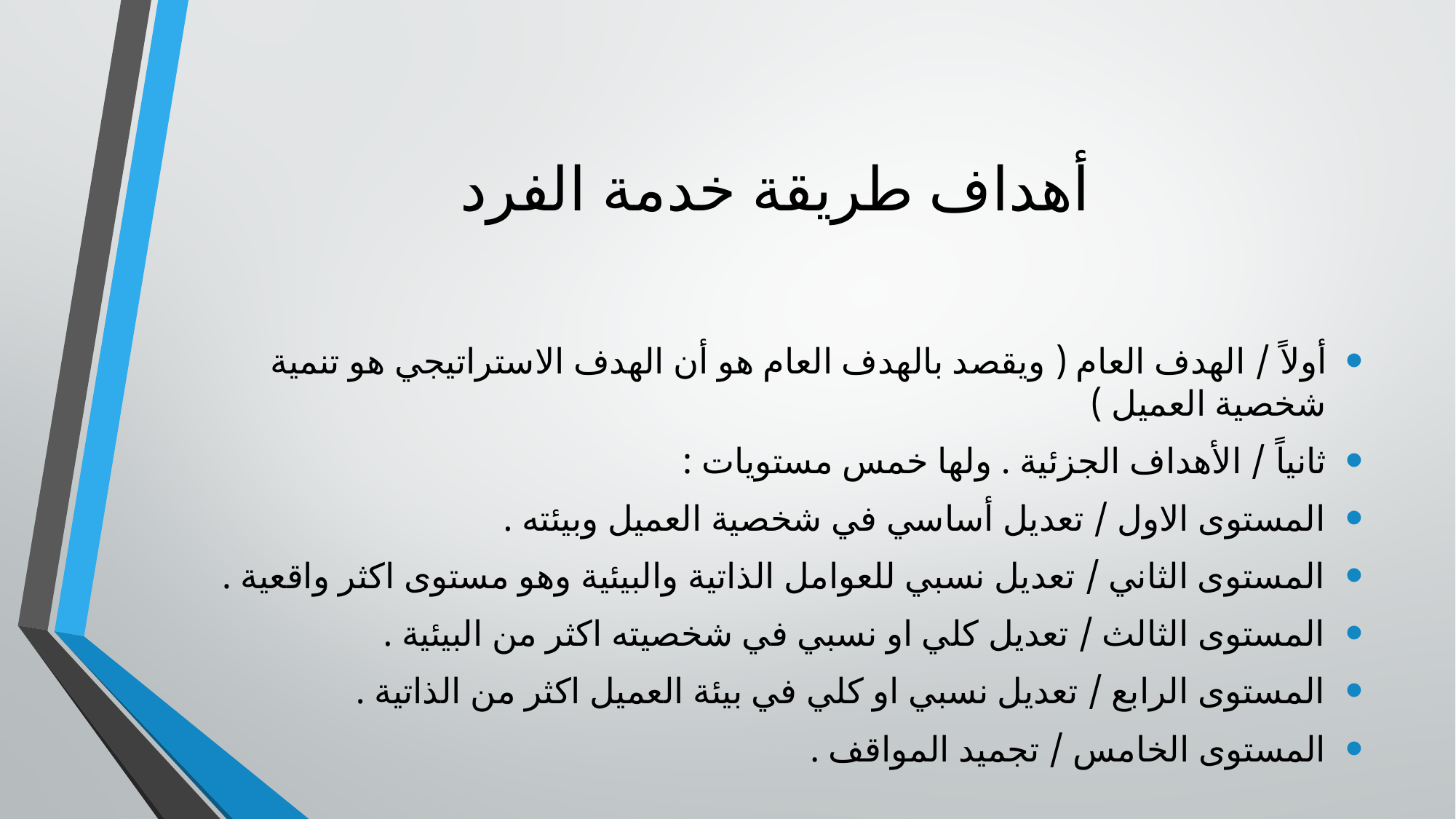

# أهداف طريقة خدمة الفرد
أولاً / الهدف العام ( ويقصد بالهدف العام هو أن الهدف الاستراتيجي هو تنمية شخصية العميل )
ثانياً / الأهداف الجزئية . ولها خمس مستويات :
المستوى الاول / تعديل أساسي في شخصية العميل وبيئته .
المستوى الثاني / تعديل نسبي للعوامل الذاتية والبيئية وهو مستوى اكثر واقعية .
المستوى الثالث / تعديل كلي او نسبي في شخصيته اكثر من البيئية .
المستوى الرابع / تعديل نسبي او كلي في بيئة العميل اكثر من الذاتية .
المستوى الخامس / تجميد المواقف .